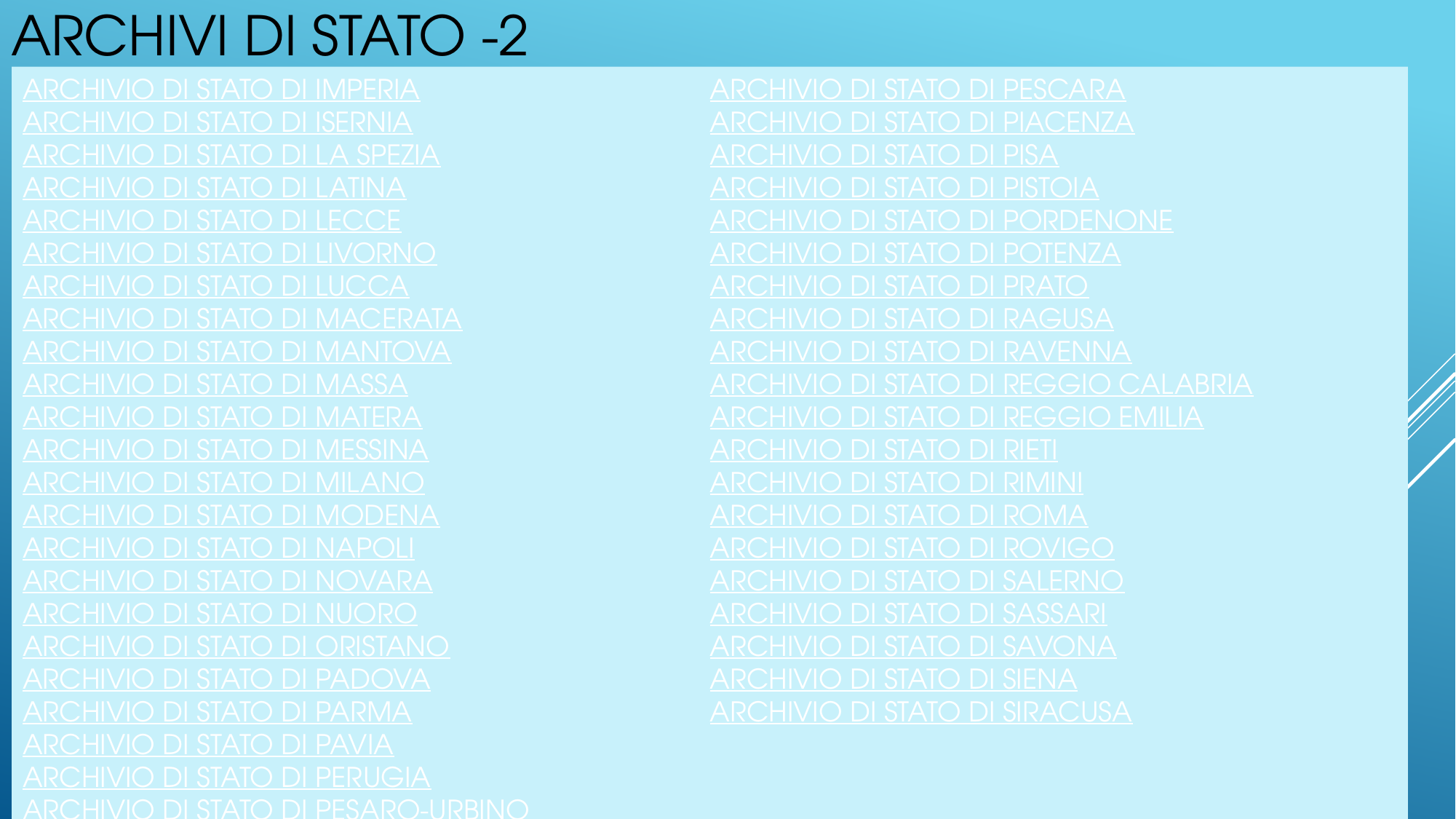

# ARCHIVI DI STATO -2
ARCHIVIO DI STATO DI IMPERIA
ARCHIVIO DI STATO DI ISERNIA
ARCHIVIO DI STATO DI LA SPEZIA
ARCHIVIO DI STATO DI LATINA
ARCHIVIO DI STATO DI LECCE
ARCHIVIO DI STATO DI LIVORNO
ARCHIVIO DI STATO DI LUCCA
ARCHIVIO DI STATO DI MACERATA
ARCHIVIO DI STATO DI MANTOVA
ARCHIVIO DI STATO DI MASSA
ARCHIVIO DI STATO DI MATERA
ARCHIVIO DI STATO DI MESSINA
ARCHIVIO DI STATO DI MILANO
ARCHIVIO DI STATO DI MODENA
ARCHIVIO DI STATO DI NAPOLI
ARCHIVIO DI STATO DI NOVARA
ARCHIVIO DI STATO DI NUORO
ARCHIVIO DI STATO DI ORISTANO
ARCHIVIO DI STATO DI PADOVA
ARCHIVIO DI STATO DI PARMA
ARCHIVIO DI STATO DI PAVIA
ARCHIVIO DI STATO DI PERUGIA
ARCHIVIO DI STATO DI PESARO-URBINO
ARCHIVIO DI STATO DI PESCARA
ARCHIVIO DI STATO DI PIACENZA
ARCHIVIO DI STATO DI PISA
ARCHIVIO DI STATO DI PISTOIA
ARCHIVIO DI STATO DI PORDENONE
ARCHIVIO DI STATO DI POTENZA
ARCHIVIO DI STATO DI PRATO
ARCHIVIO DI STATO DI RAGUSA
ARCHIVIO DI STATO DI RAVENNA
ARCHIVIO DI STATO DI REGGIO CALABRIA
ARCHIVIO DI STATO DI REGGIO EMILIA
ARCHIVIO DI STATO DI RIETI
ARCHIVIO DI STATO DI RIMINI
ARCHIVIO DI STATO DI ROMA
ARCHIVIO DI STATO DI ROVIGO
ARCHIVIO DI STATO DI SALERNO
ARCHIVIO DI STATO DI SASSARI
ARCHIVIO DI STATO DI SAVONA
ARCHIVIO DI STATO DI SIENA
ARCHIVIO DI STATO DI SIRACUSA